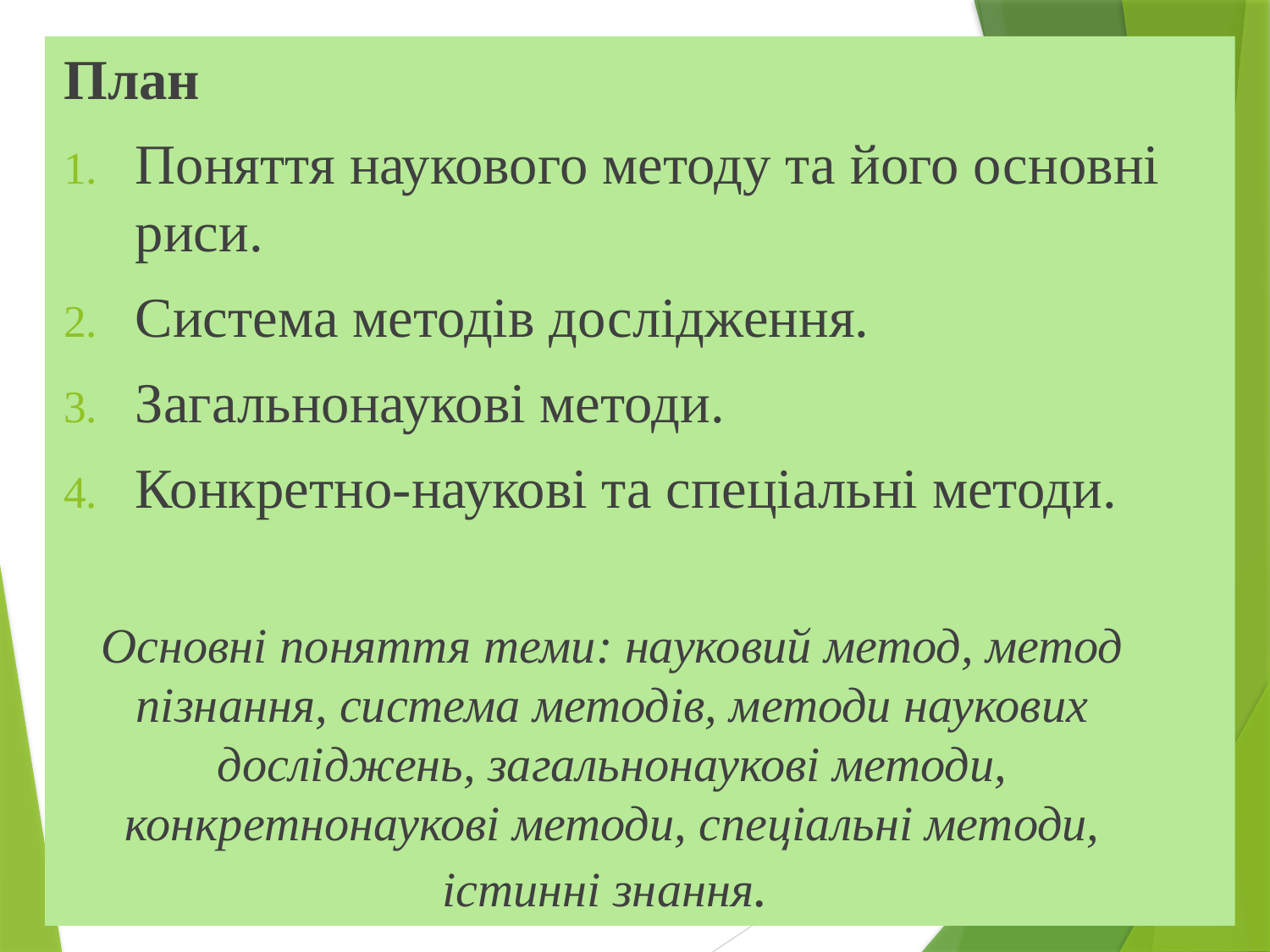

План
Поняття наукового методу та його основні риси.
Система методів дослідження.
Загальнонаукові методи.
Конкретно-наукові та спеціальні методи.

Основні поняття теми: науковий метод, метод пізнання, система методів, методи наукових досліджень, загальнонаукові методи, конкретнонаукові методи, спеціальні методи, істинні знання.